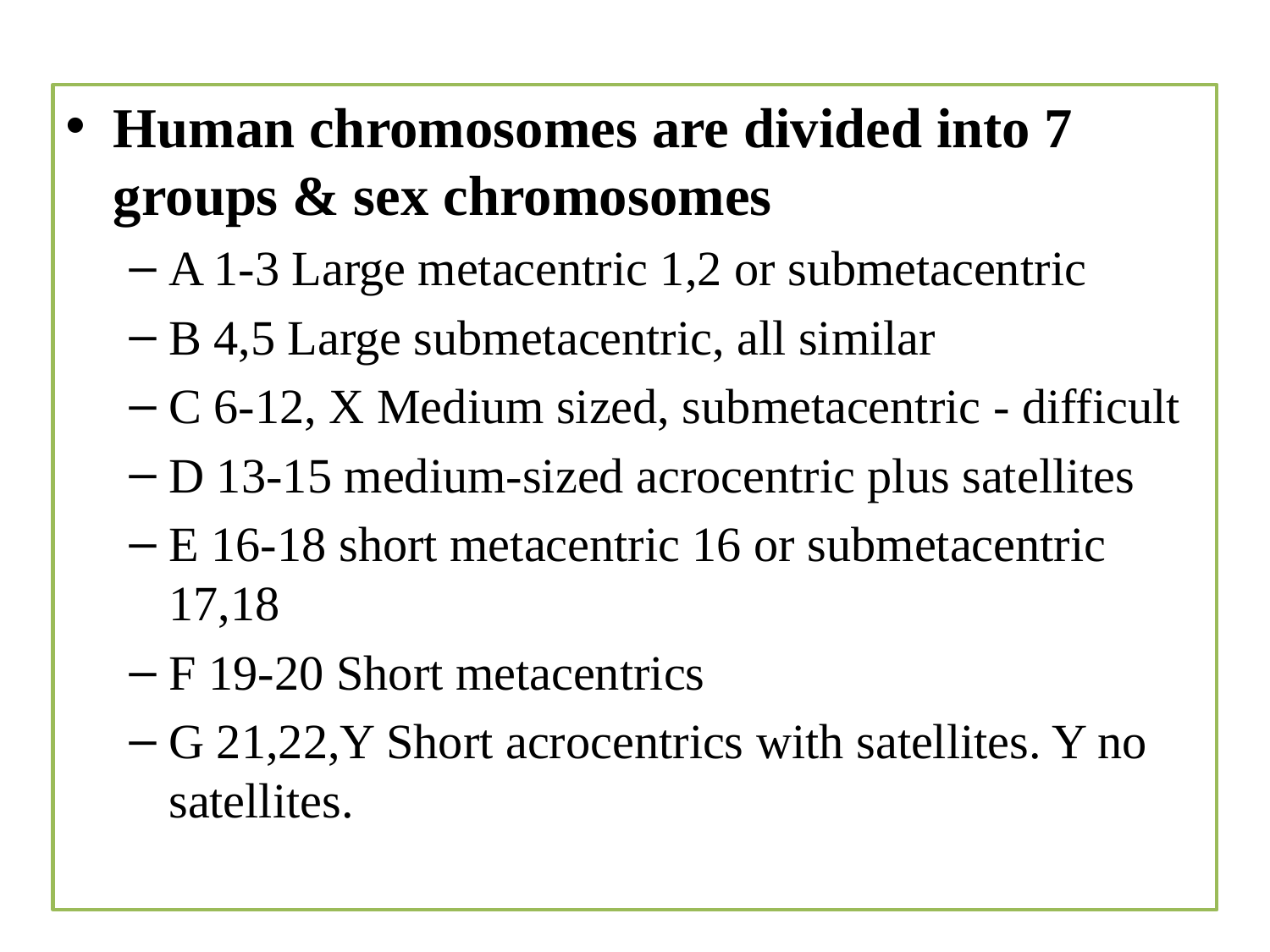

Human chromosomes are divided into 7 groups & sex chromosomes
A 1-3 Large metacentric 1,2 or submetacentric
B 4,5 Large submetacentric, all similar
C 6-12, X Medium sized, submetacentric - difficult
D 13-15 medium-sized acrocentric plus satellites
E 16-18 short metacentric 16 or submetacentric 17,18
F 19-20 Short metacentrics
G 21,22,Y Short acrocentrics with satellites. Y no satellites.